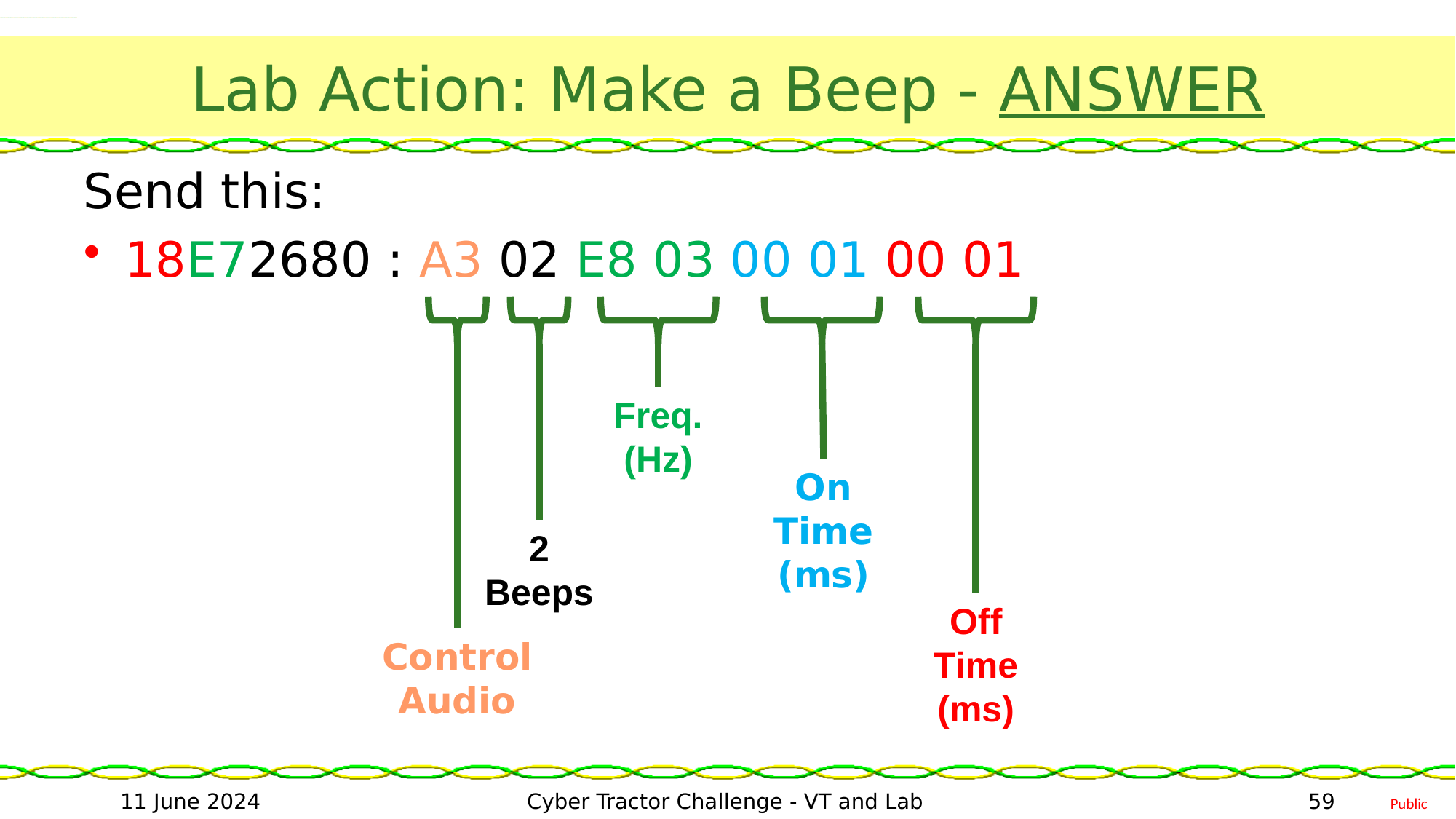

# Lab Action: Make a Beep - ANSWER
Send this:
18E72680 : A3 02 E8 03 00 01 00 01

Freq.
(Hz)
On Time
(ms)
2 Beeps
Off Time
(ms)
Control Audio
11 June 2024
Cyber Tractor Challenge - VT and Lab
59